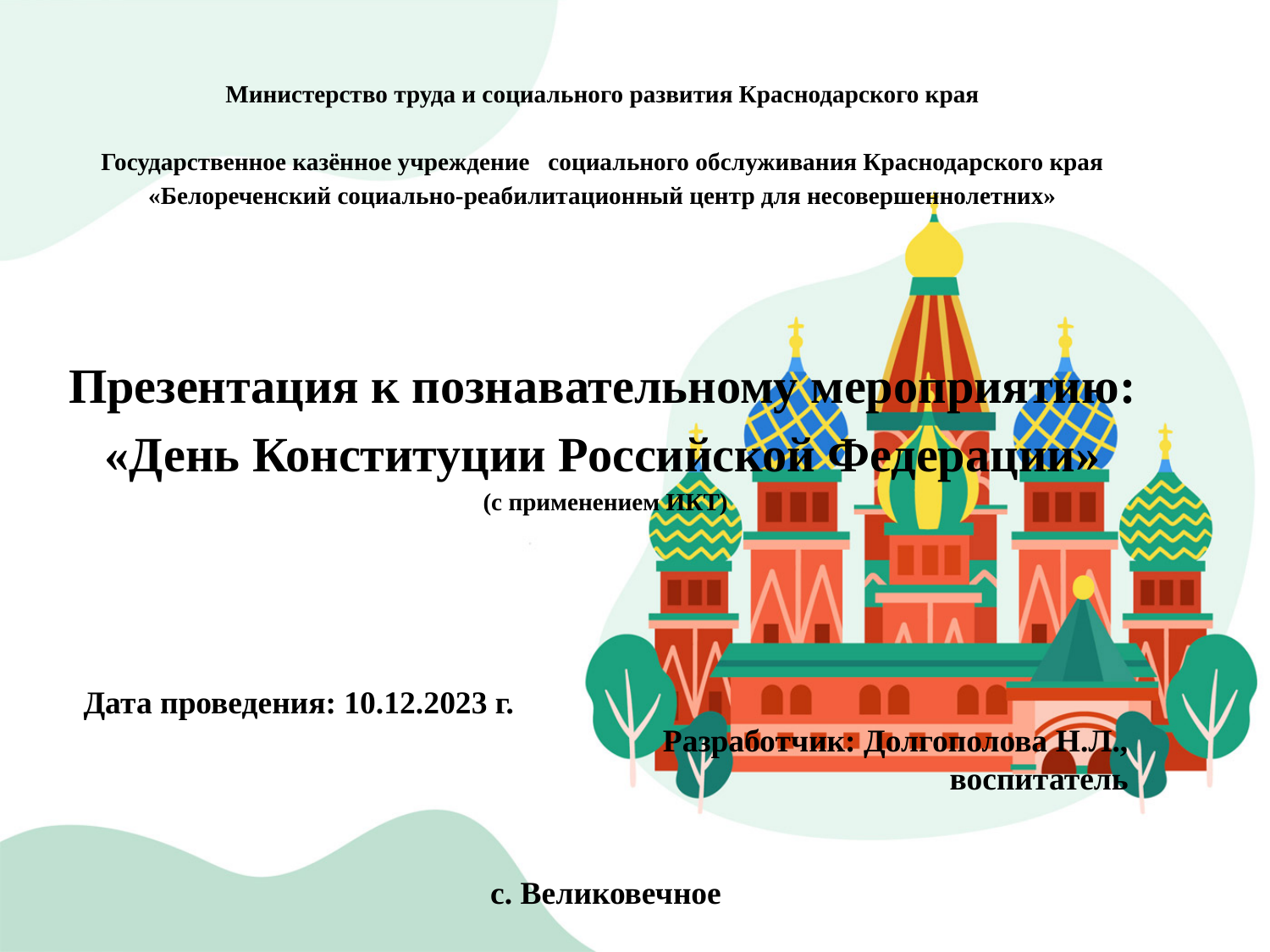

# Министерство труда и социального развития Краснодарского края   Государственное казённое учреждение   социального обслуживания Краснодарского края «Белореченский социально-реабилитационный центр для несовершеннолетних» Презентация к познавательному мероприятию: «День Конституции Российской Федерации» (с применением ИКТ)
Дата проведения: 10.12.2023 г.
                                                Разработчик: Долгополова Н.Л.,
воспитатель

с. Великовечное